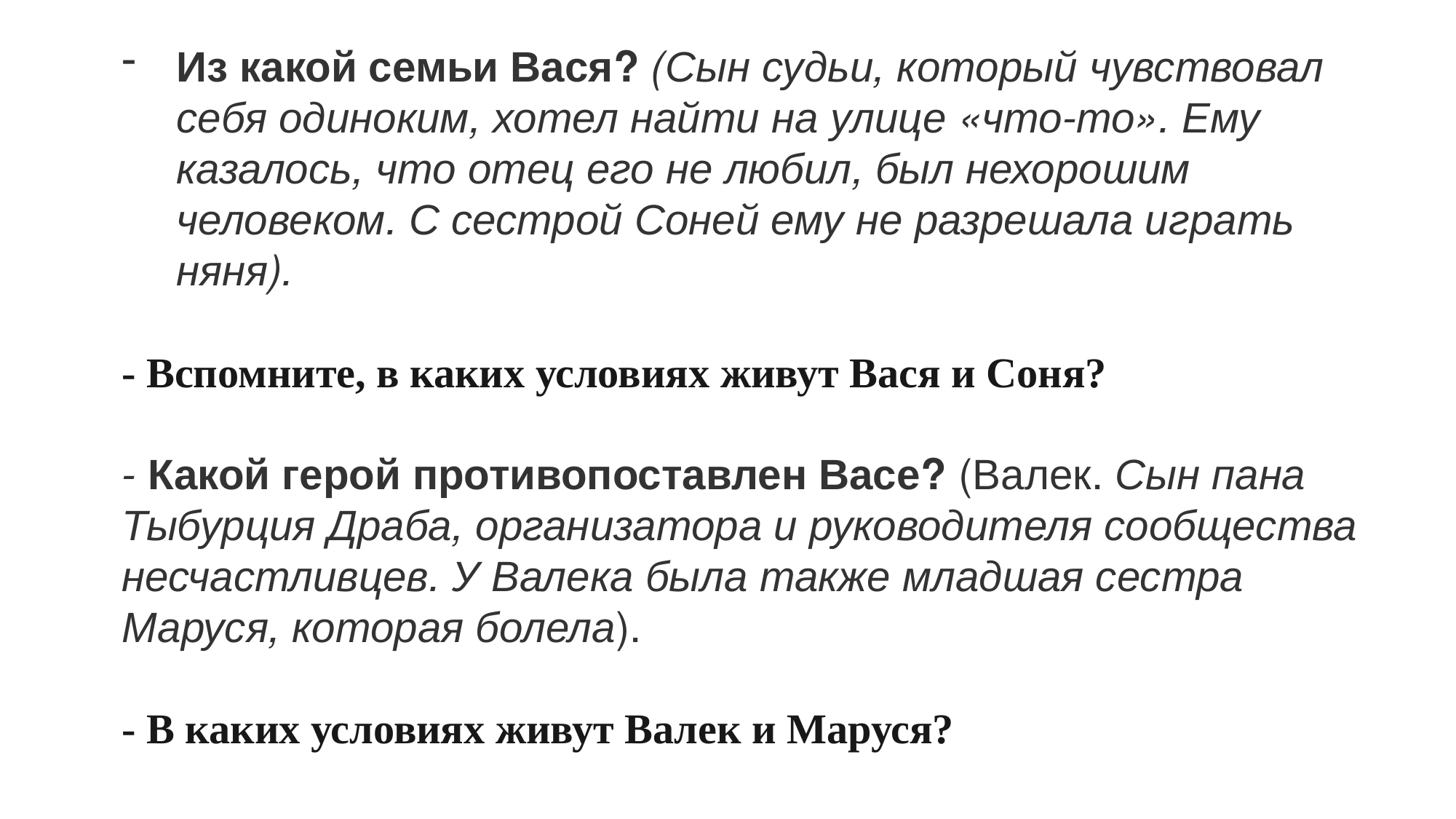

Из какой семьи Вася? (Сын судьи, который чувствовал себя одиноким, хотел найти на улице «что-то». Ему казалось, что отец его не любил, был нехорошим человеком. С сестрой Соней ему не разрешала играть няня).

- Вспомните, в каких условиях живут Вася и Соня?

- Какой герой противопоставлен Васе? (Валек. Сын пана Тыбурция Драба, организатора и руководителя сообщества несчастливцев. У Валека была также младшая сестра Маруся, которая болела).

- В каких условиях живут Валек и Маруся?